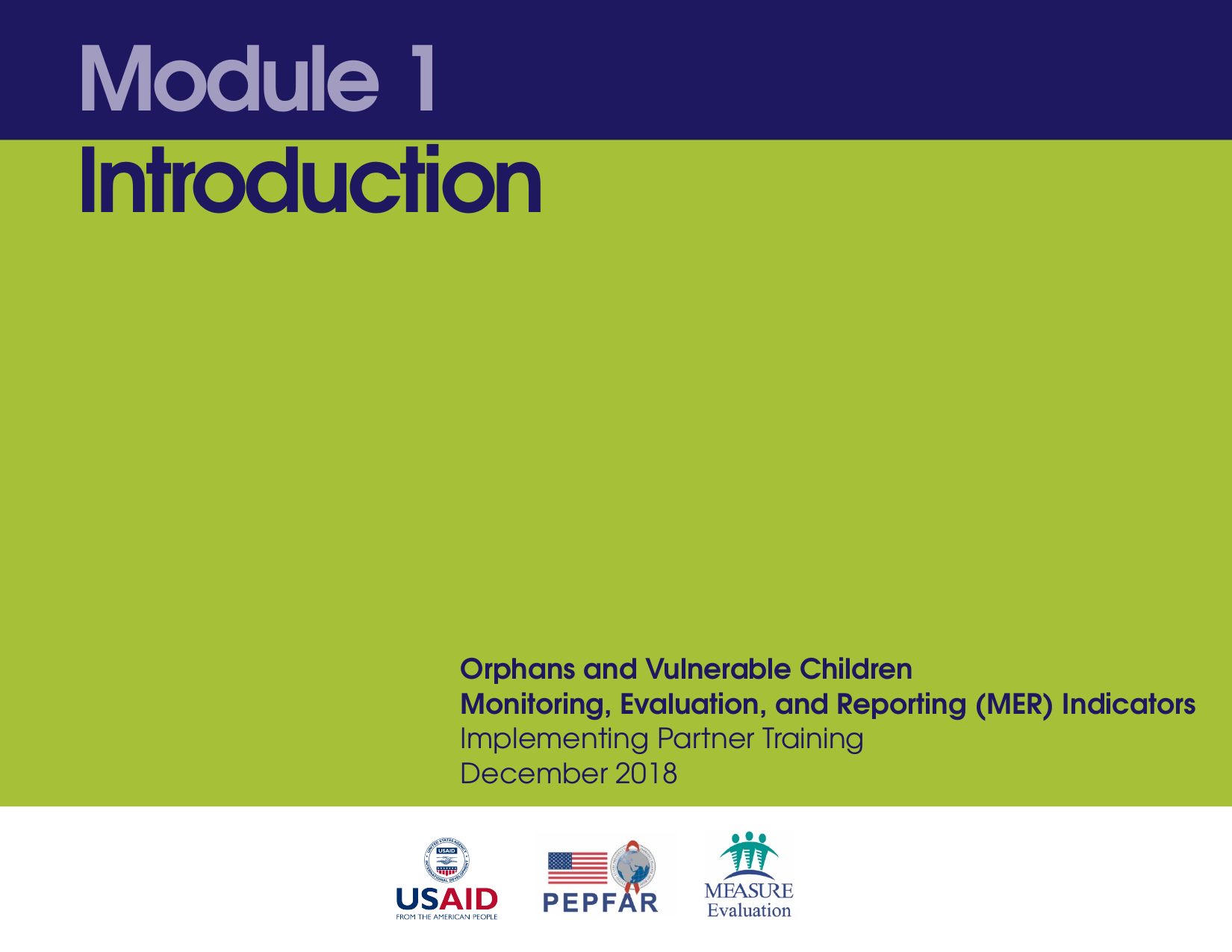

Module 1
Introduction

Orphans and Vulnerable Children
Monitoring, Evaluation, and Reporting (MER) Indicators
Implementing Partner Training
December 2018